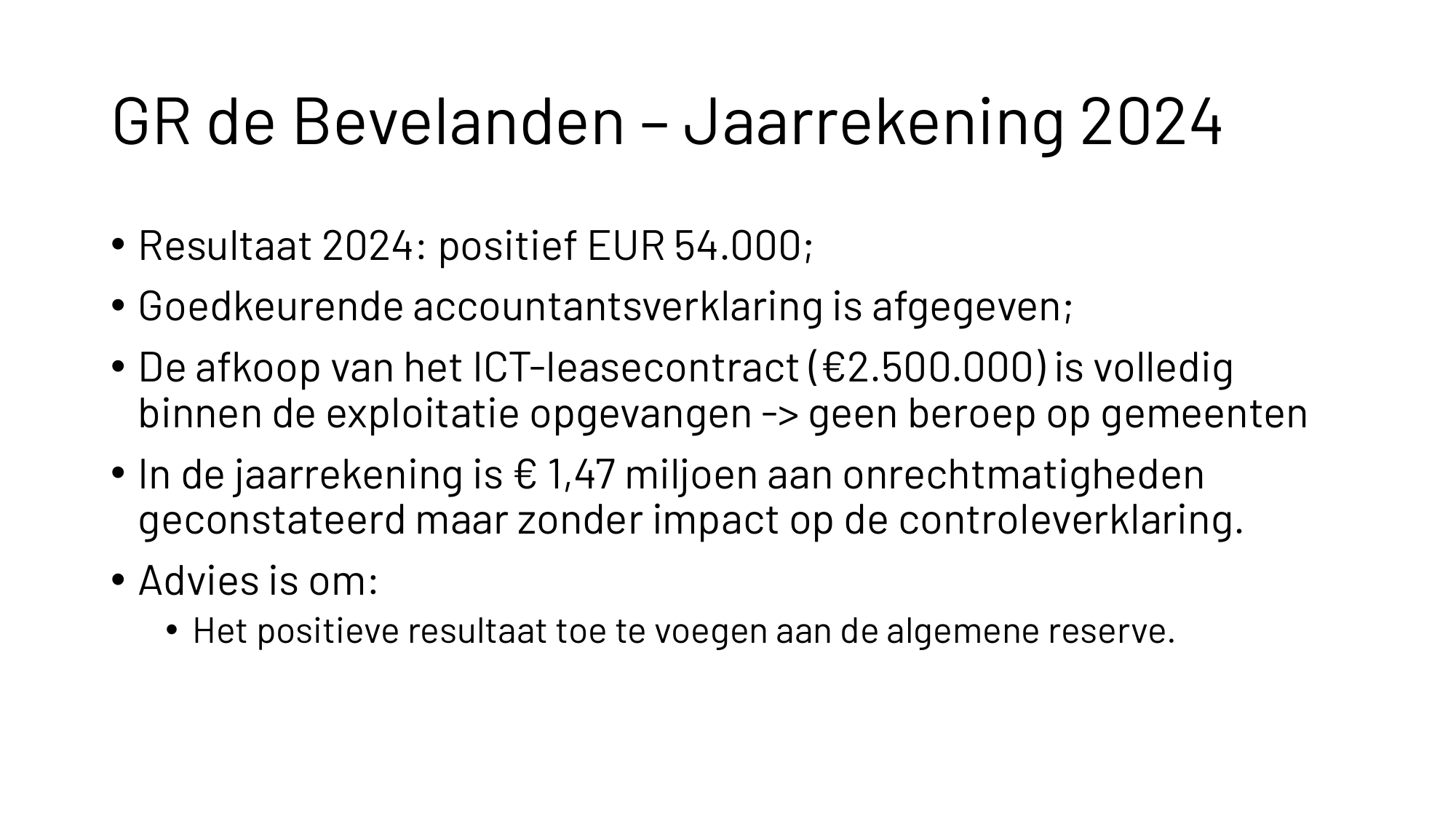

# GR de Bevelanden – Jaarrekening 2024
Resultaat 2024: positief EUR 54.000;
Goedkeurende accountantsverklaring is afgegeven;
De afkoop van het ICT-leasecontract (€2.500.000) is volledig binnen de exploitatie opgevangen -> geen beroep op gemeenten
In de jaarrekening is € 1,47 miljoen aan onrechtmatigheden geconstateerd maar zonder impact op de controleverklaring.
Advies is om:
Het positieve resultaat toe te voegen aan de algemene reserve.